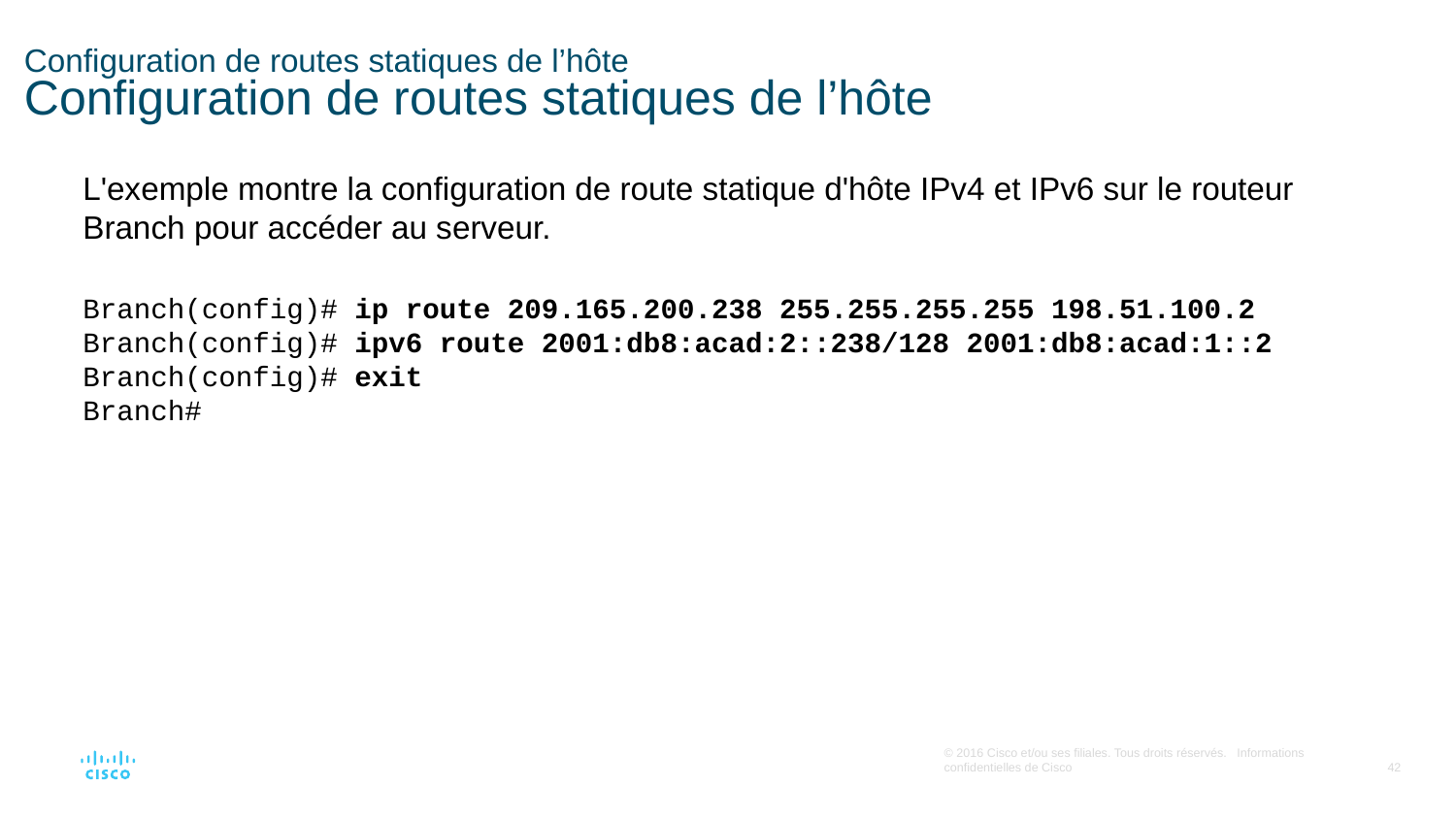

# Configuration de routes statiques de l’hôte Configuration de routes statiques de l’hôte
L'exemple montre la configuration de route statique d'hôte IPv4 et IPv6 sur le routeur Branch pour accéder au serveur.

Branch(config)# ip route 209.165.200.238 255.255.255.255 198.51.100.2
Branch(config)# ipv6 route 2001:db8:acad:2::238/128 2001:db8:acad:1::2
Branch(config)# exit
Branch#